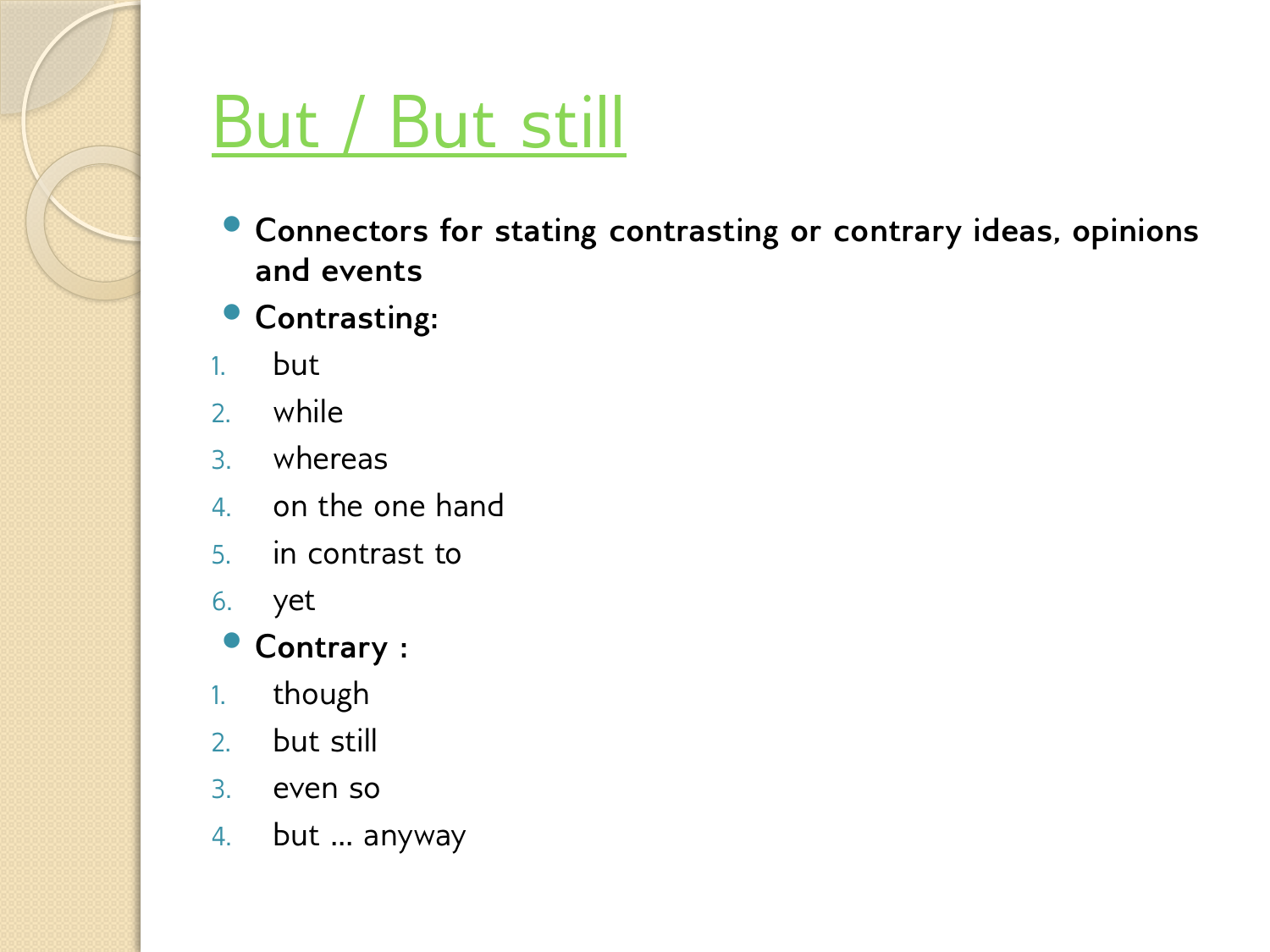

# But / But still
Connectors for stating contrasting or contrary ideas, opinions and events
Contrasting:
but
while
whereas
on the one hand
in contrast to
yet
Contrary :
though
but still
even so
but ... anyway